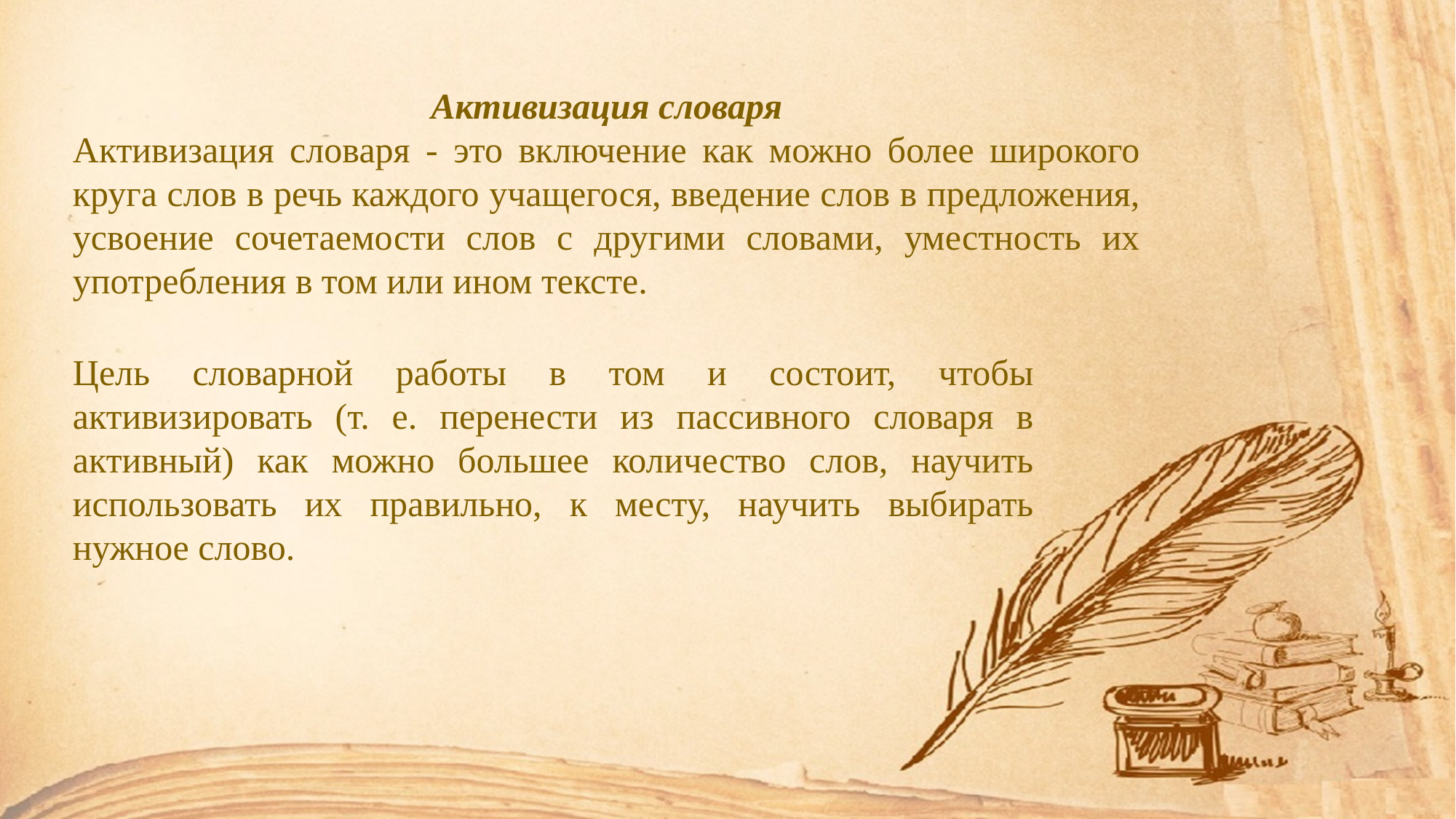

Активизация словаря
Активизация словаря - это включение как можно более широкого круга слов в речь каждого учащегося, введение слов в предложения, усвоение сочетаемости слов с другими словами, уместность их употребления в том или ином тексте.
Цель словарной работы в том и состоит, чтобы активизировать (т. е. перенести из пассивного словаря в активный) как можно большее количество слов, научить использовать их правильно, к месту, научить выбирать нужное слово.